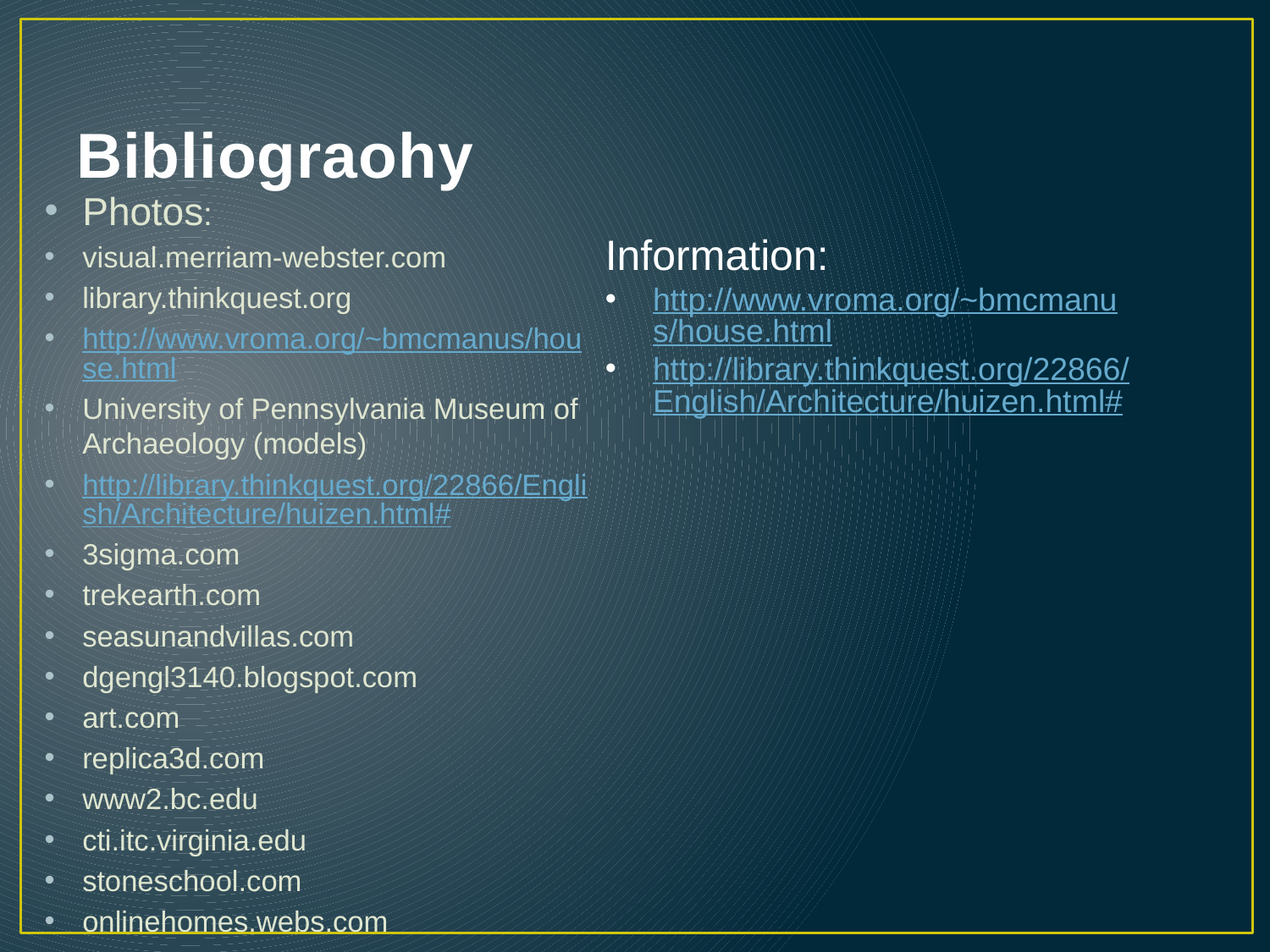

# Bibliograohy
Photos:
visual.merriam-webster.com
library.thinkquest.org
http://www.vroma.org/~bmcmanus/house.html
University of Pennsylvania Museum of Archaeology (models)
http://library.thinkquest.org/22866/English/Architecture/huizen.html#
3sigma.com
trekearth.com
seasunandvillas.com
dgengl3140.blogspot.com
art.com
replica3d.com
www2.bc.edu
cti.itc.virginia.edu
stoneschool.com
onlinehomes.webs.com
vroma.org
Information:
http://www.vroma.org/~bmcmanus/house.html
http://library.thinkquest.org/22866/English/Architecture/huizen.html#